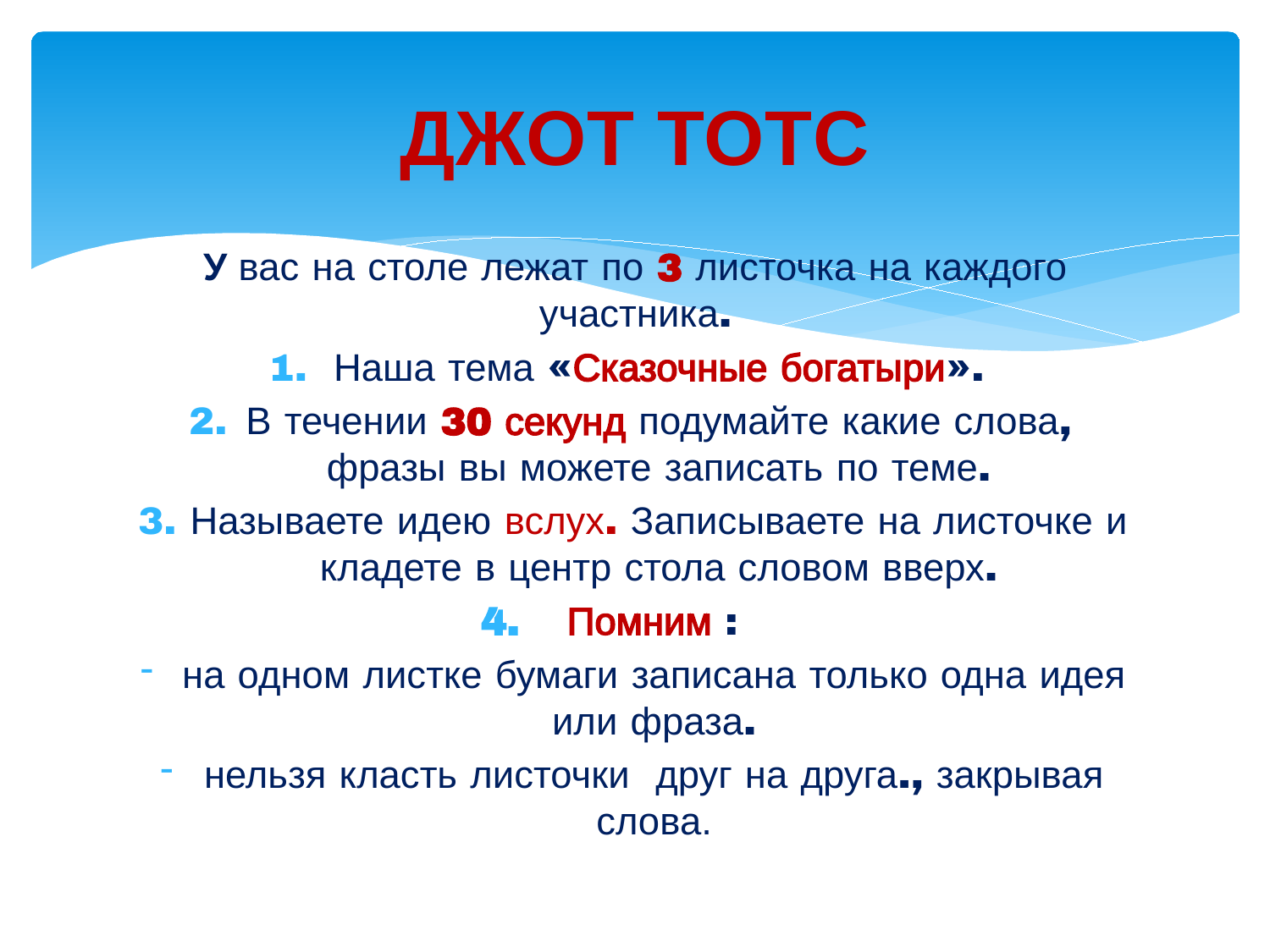

# ДЖОТ ТОТС
У вас на столе лежат по 3 листочка на каждого участника.
Наша тема «Сказочные богатыри».
В течении 30 секунд подумайте какие слова, фразы вы можете записать по теме.
Называете идею вслух. Записываете на листочке и кладете в центр стола словом вверх.
Помним :
на одном листке бумаги записана только одна идея или фраза.
нельзя класть листочки  друг на друга., закрывая слова.